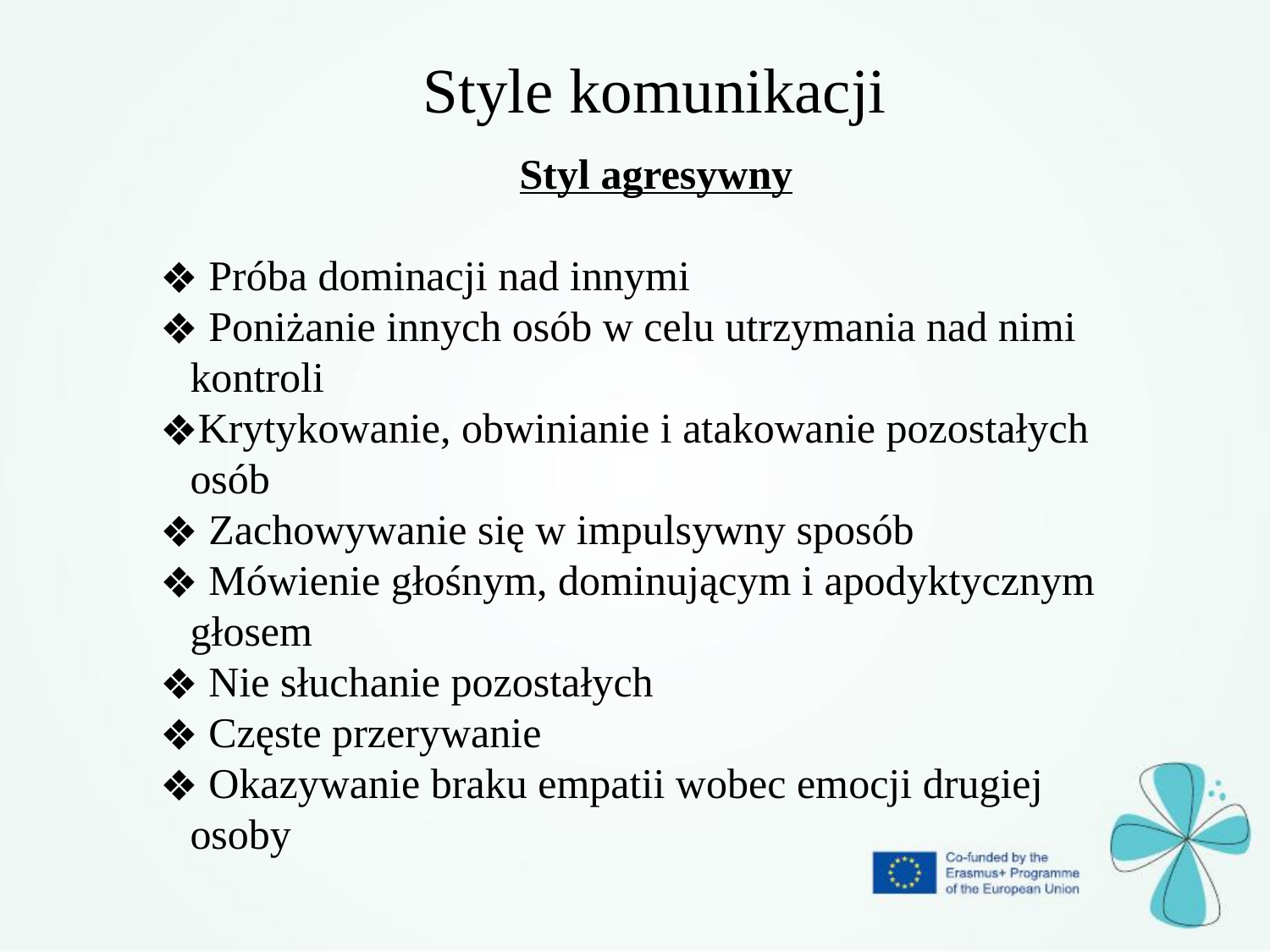

Style komunikacji

Styl agresywny

 Próba dominacji nad innymi
 Poniżanie innych osób w celu utrzymania nad nimi kontroli
Krytykowanie, obwinianie i atakowanie pozostałych osób
 Zachowywanie się w impulsywny sposób
 Mówienie głośnym, dominującym i apodyktycznym głosem
 Nie słuchanie pozostałych
 Częste przerywanie
 Okazywanie braku empatii wobec emocji drugiej osoby